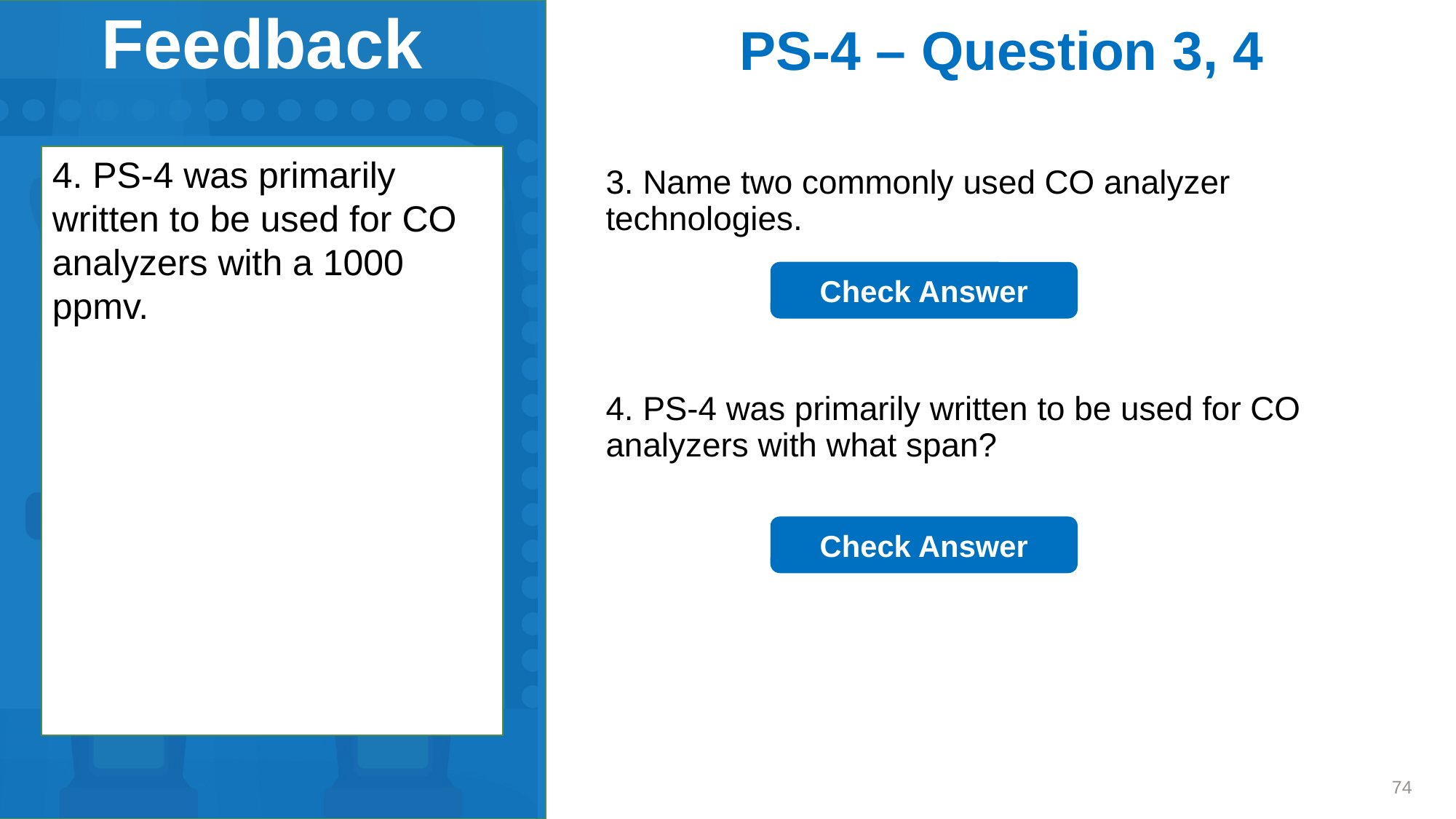

PS-4 – Question 3, 4
3. Two commonly used CO analyzer technologies are IR and GFC.
4. PS-4 was primarily written to be used for CO analyzers with a 1000 ppmv.
3. Name two commonly used CO analyzer technologies.

Check Answer
4. PS-4 was primarily written to be used for CO analyzers with what span?

Check Answer
74